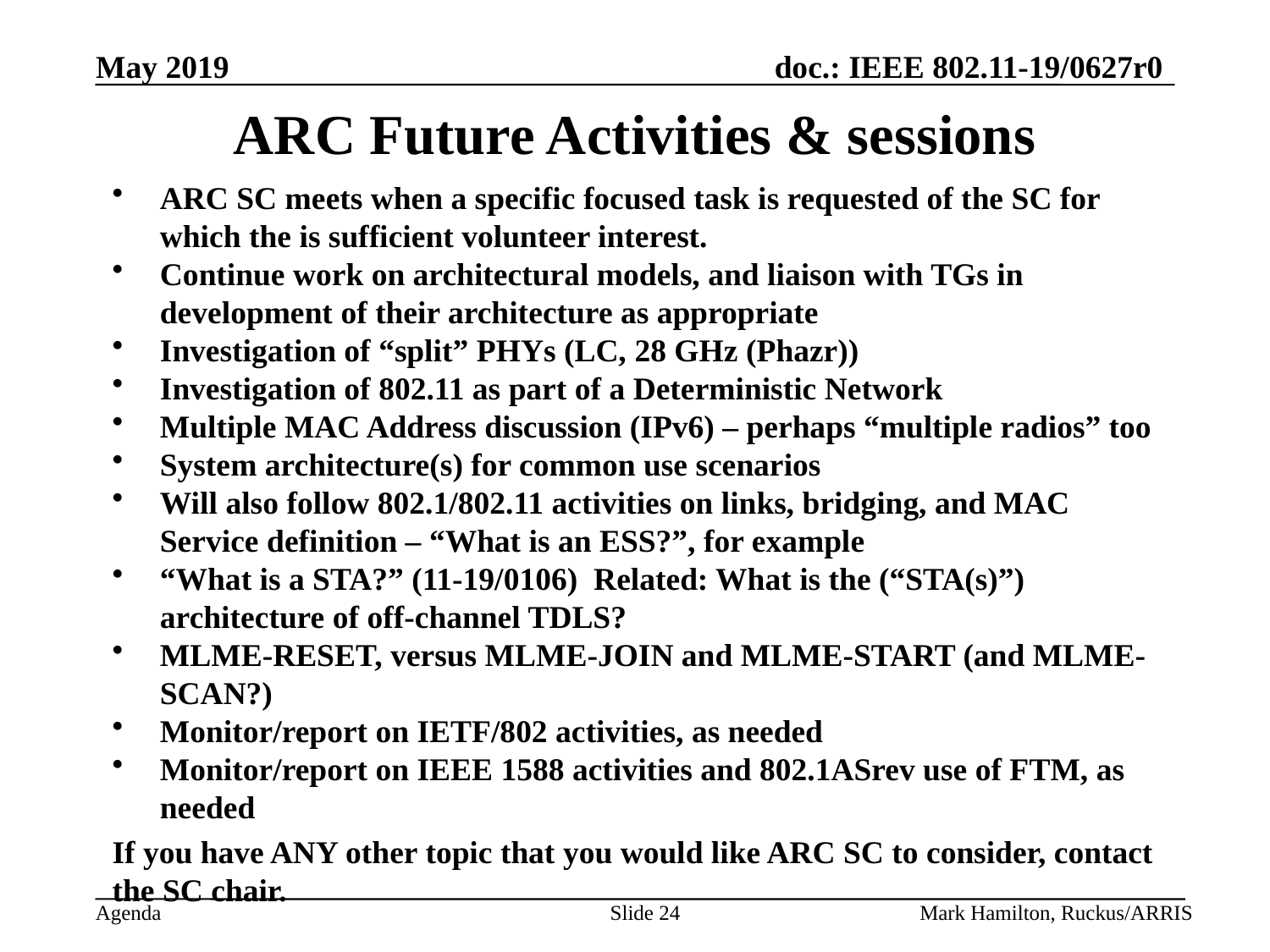

# ARC Future Activities & sessions
ARC SC meets when a specific focused task is requested of the SC for which the is sufficient volunteer interest.
Continue work on architectural models, and liaison with TGs in development of their architecture as appropriate
Investigation of “split” PHYs (LC, 28 GHz (Phazr))
Investigation of 802.11 as part of a Deterministic Network
Multiple MAC Address discussion (IPv6) – perhaps “multiple radios” too
System architecture(s) for common use scenarios
Will also follow 802.1/802.11 activities on links, bridging, and MAC Service definition – “What is an ESS?”, for example
“What is a STA?” (11-19/0106)  Related: What is the (“STA(s)”) architecture of off-channel TDLS?
MLME-RESET, versus MLME-JOIN and MLME-START (and MLME-SCAN?)
Monitor/report on IETF/802 activities, as needed
Monitor/report on IEEE 1588 activities and 802.1ASrev use of FTM, as needed
If you have ANY other topic that you would like ARC SC to consider, contact the SC chair.